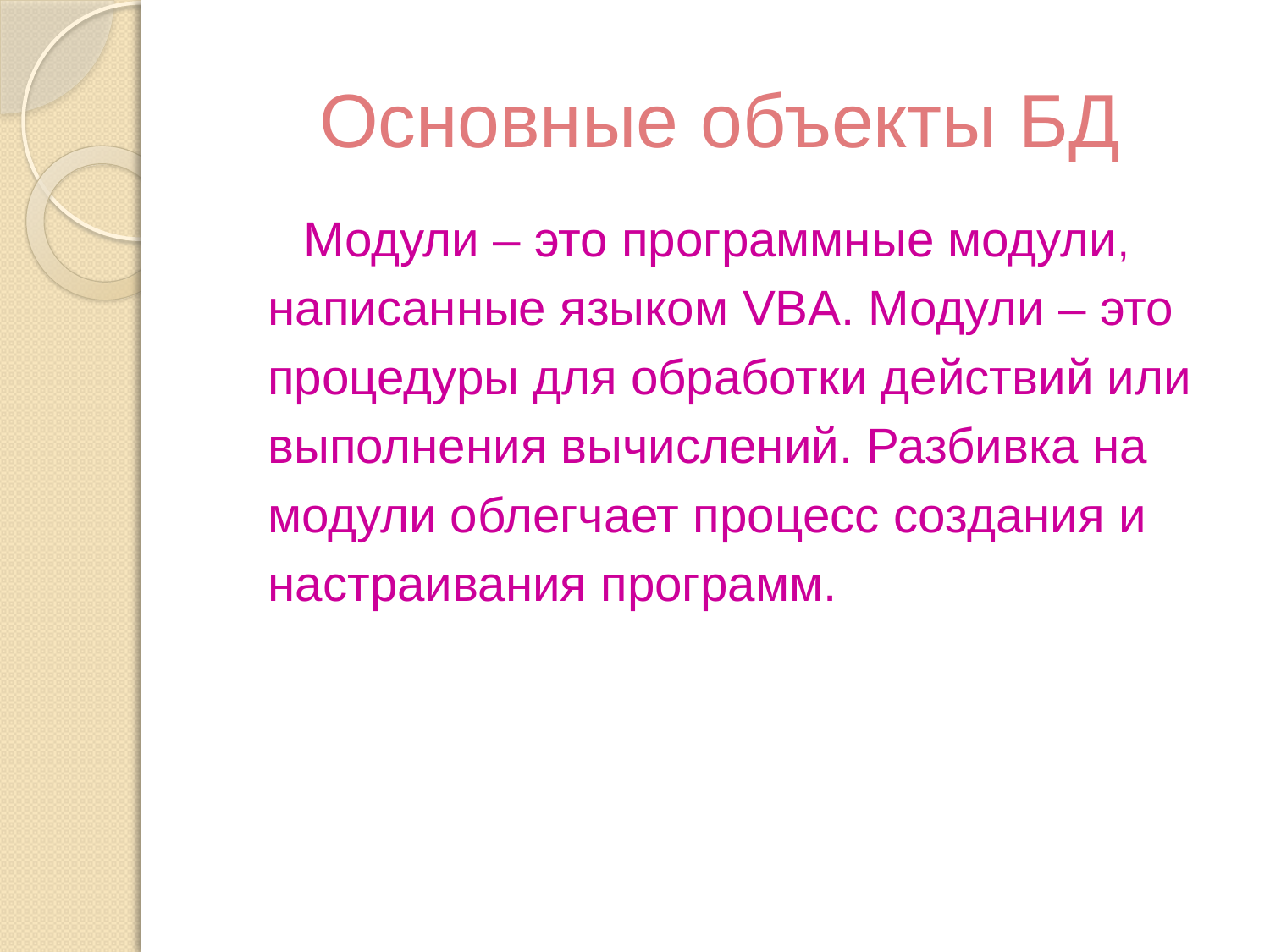

# Основные объекты БД
Модули – это программные модули,
написанные языком VBA. Модули – это
процедуры для обработки действий или
выполнения вычислений. Разбивка на
модули облегчает процесс создания и
настраивания программ.